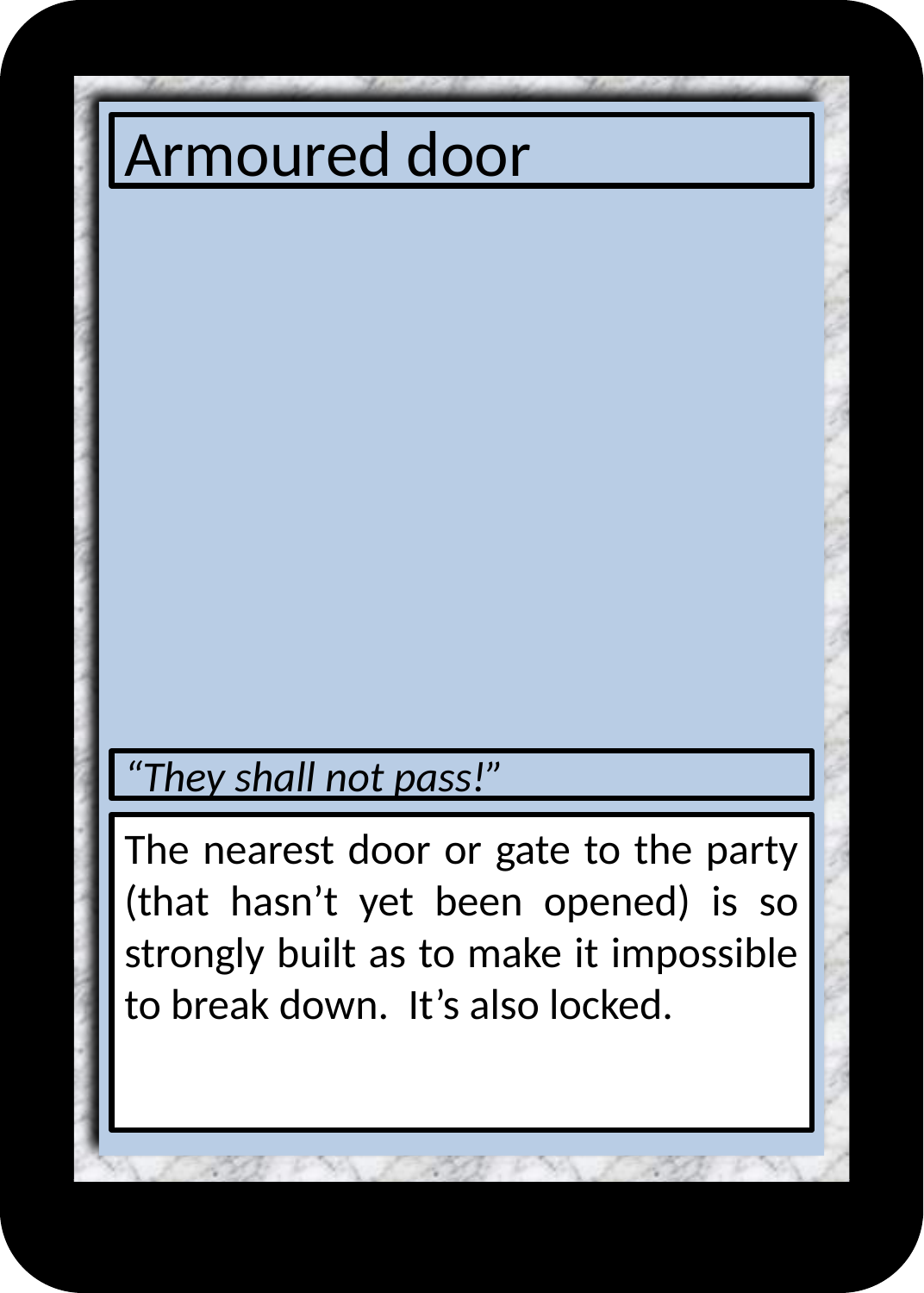

# Armoured door

“They shall not pass!”
The nearest door or gate to the party (that hasn’t yet been opened) is so strongly built as to make it impossible to break down.  It’s also locked.